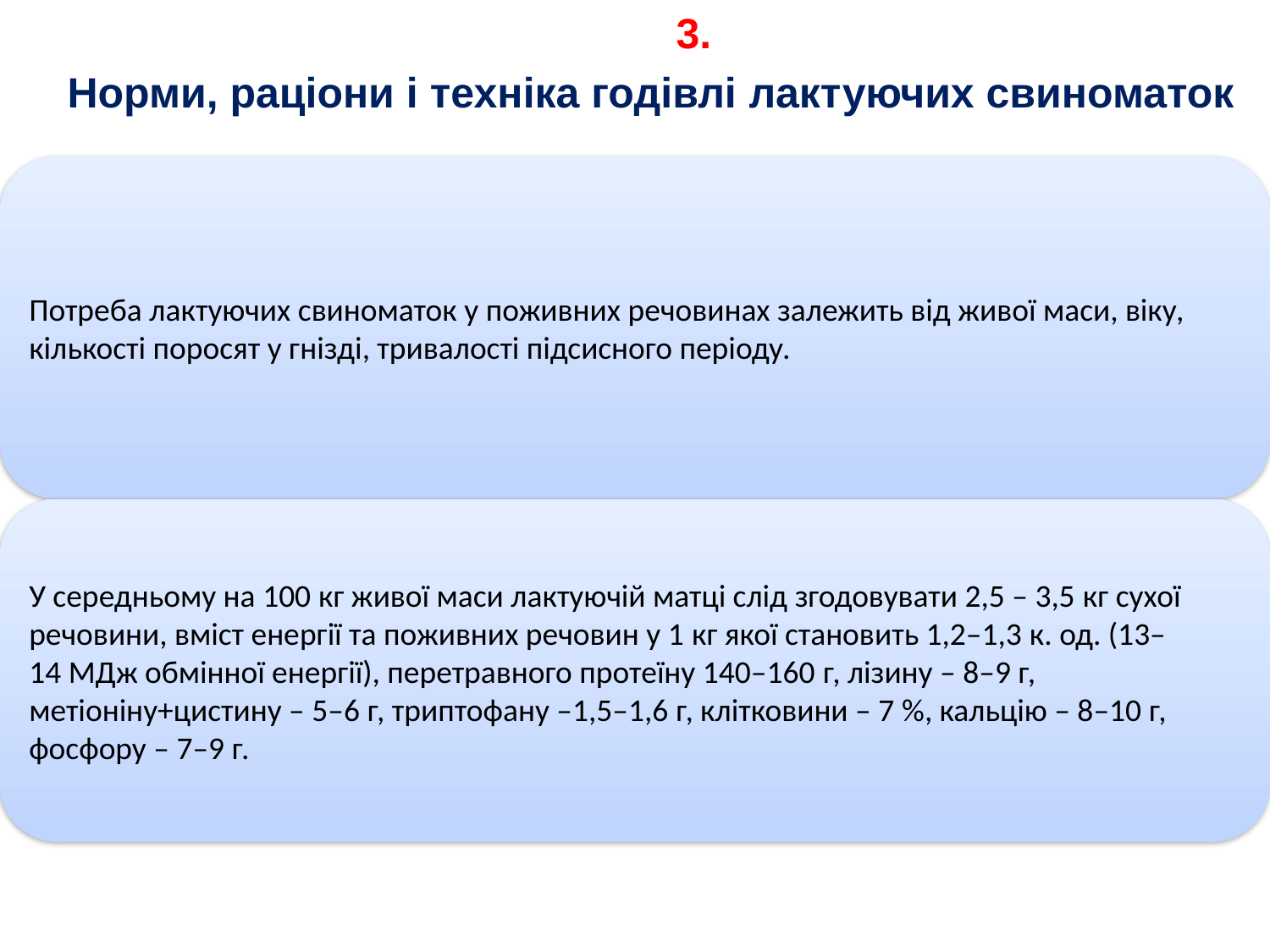

3.
Норми, раціони і техніка годівлі лактуючих свиноматок
Потреба лактуючих свиноматок у поживних речовинах залежить від живої маси, віку, кількості поросят у гнізді, тривалості підсисного періоду.
У середньому на 100 кг живої маси лактуючій матці слід згодовувати 2,5 – 3,5 кг сухої речовини, вміст енергії та поживних речовин у 1 кг якої становить 1,2–1,3 к. од. (13–14 МДж обмінної енергії), перетравного протеїну 140–160 г, лізину – 8–9 г, метіоніну+цистину – 5–6 г, триптофану –1,5–1,6 г, клітковини – 7 %, кальцію – 8–10 г, фосфору – 7–9 г.